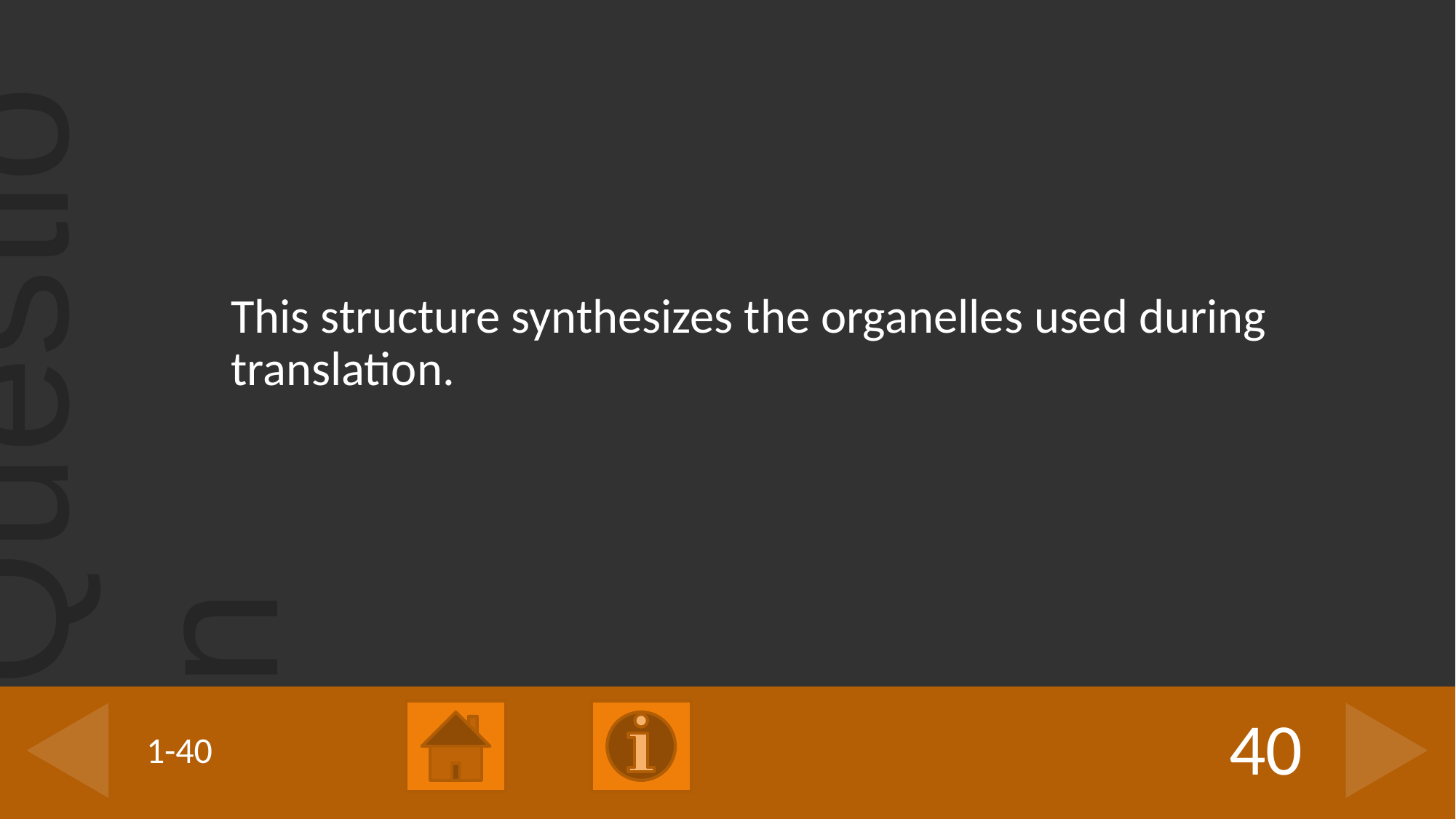

This structure synthesizes the organelles used during translation.

# 1-40
40